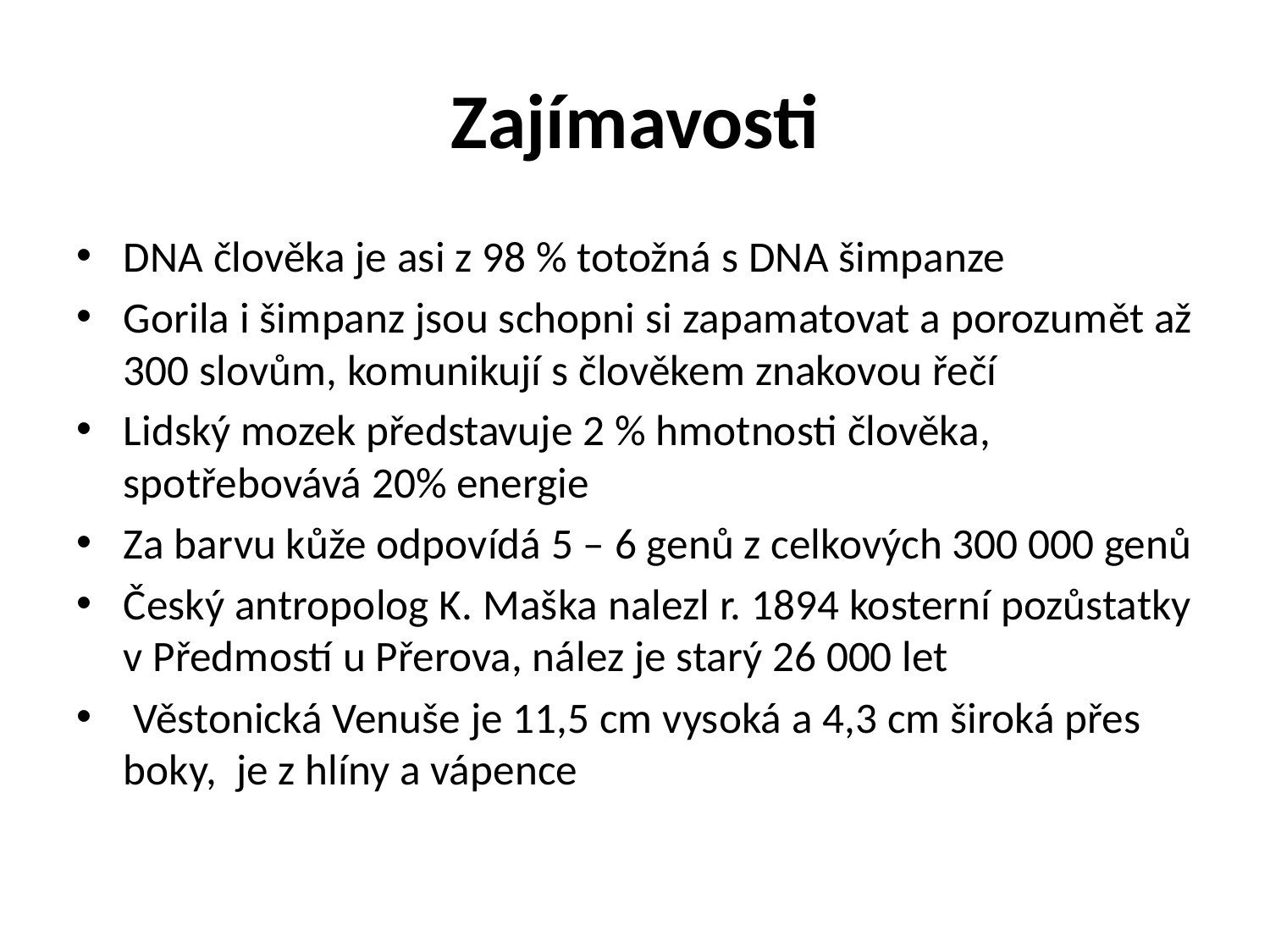

# Zajímavosti
DNA člověka je asi z 98 % totožná s DNA šimpanze
Gorila i šimpanz jsou schopni si zapamatovat a porozumět až 300 slovům, komunikují s člověkem znakovou řečí
Lidský mozek představuje 2 % hmotnosti člověka, spotřebovává 20% energie
Za barvu kůže odpovídá 5 – 6 genů z celkových 300 000 genů
Český antropolog K. Maška nalezl r. 1894 kosterní pozůstatky v Předmostí u Přerova, nález je starý 26 000 let
 Věstonická Venuše je 11,5 cm vysoká a 4,3 cm široká přes boky,  je z hlíny a vápence